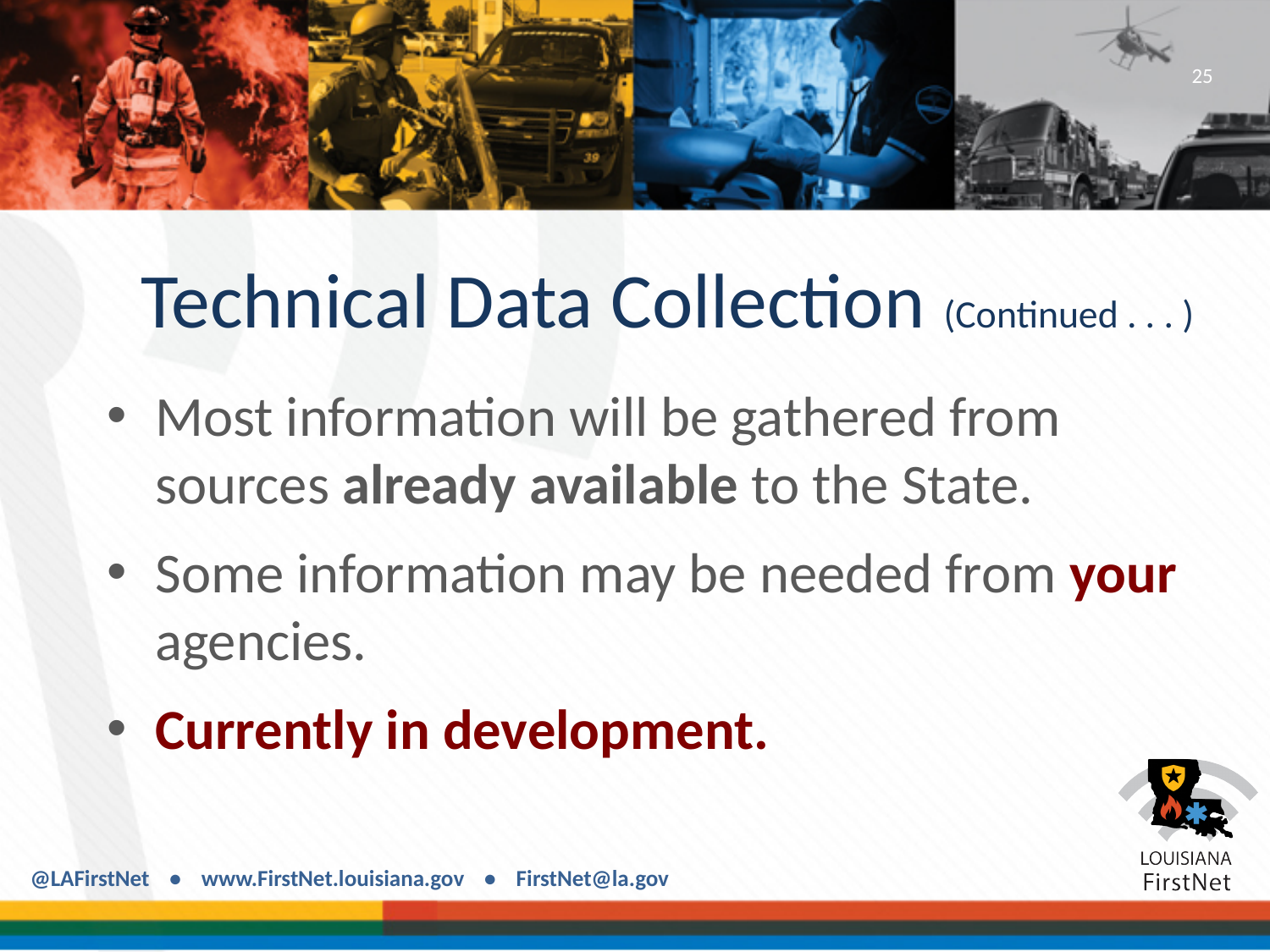

25
# Technical Data Collection (Continued . . . )
Most information will be gathered from sources already available to the State.
Some information may be needed from your agencies.
Currently in development.